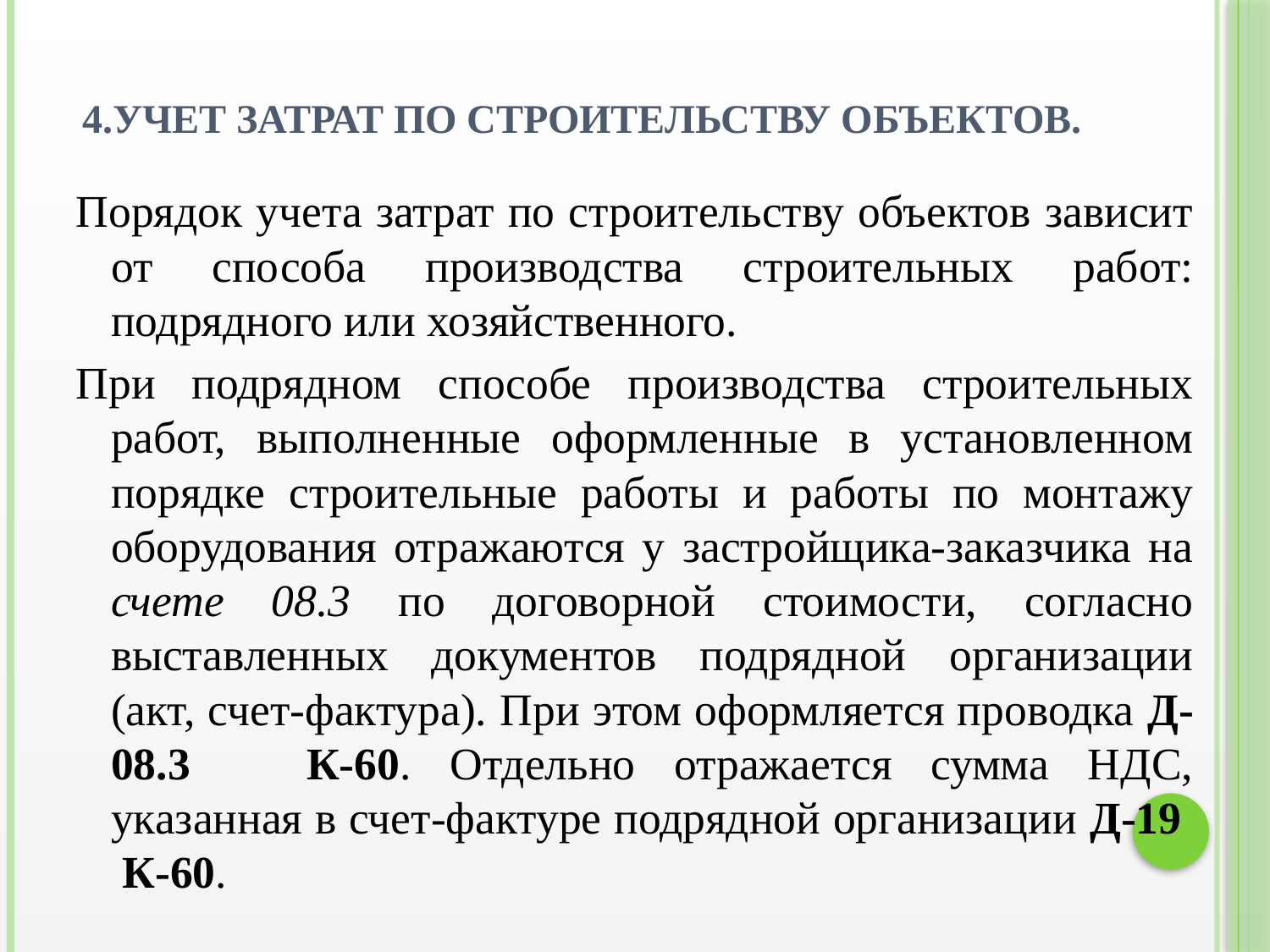

# 4.Учет затрат по строительству объектов.
Порядок учета затрат по строительству объектов зависит от способа производства строительных работ: подрядного или хозяйственного.
При подрядном способе производства строительных работ, выполненные оформленные в установленном порядке строительные работы и работы по монтажу оборудования отражаются у застройщика-заказчика на счете 08.3 по договорной стоимости, согласно выставленных документов подрядной организации (акт, счет-фактура). При этом оформляется проводка Д-08.3   К-60. Отдельно отражается сумма НДС, указанная в счет-фактуре подрядной организации Д-19   К-60.